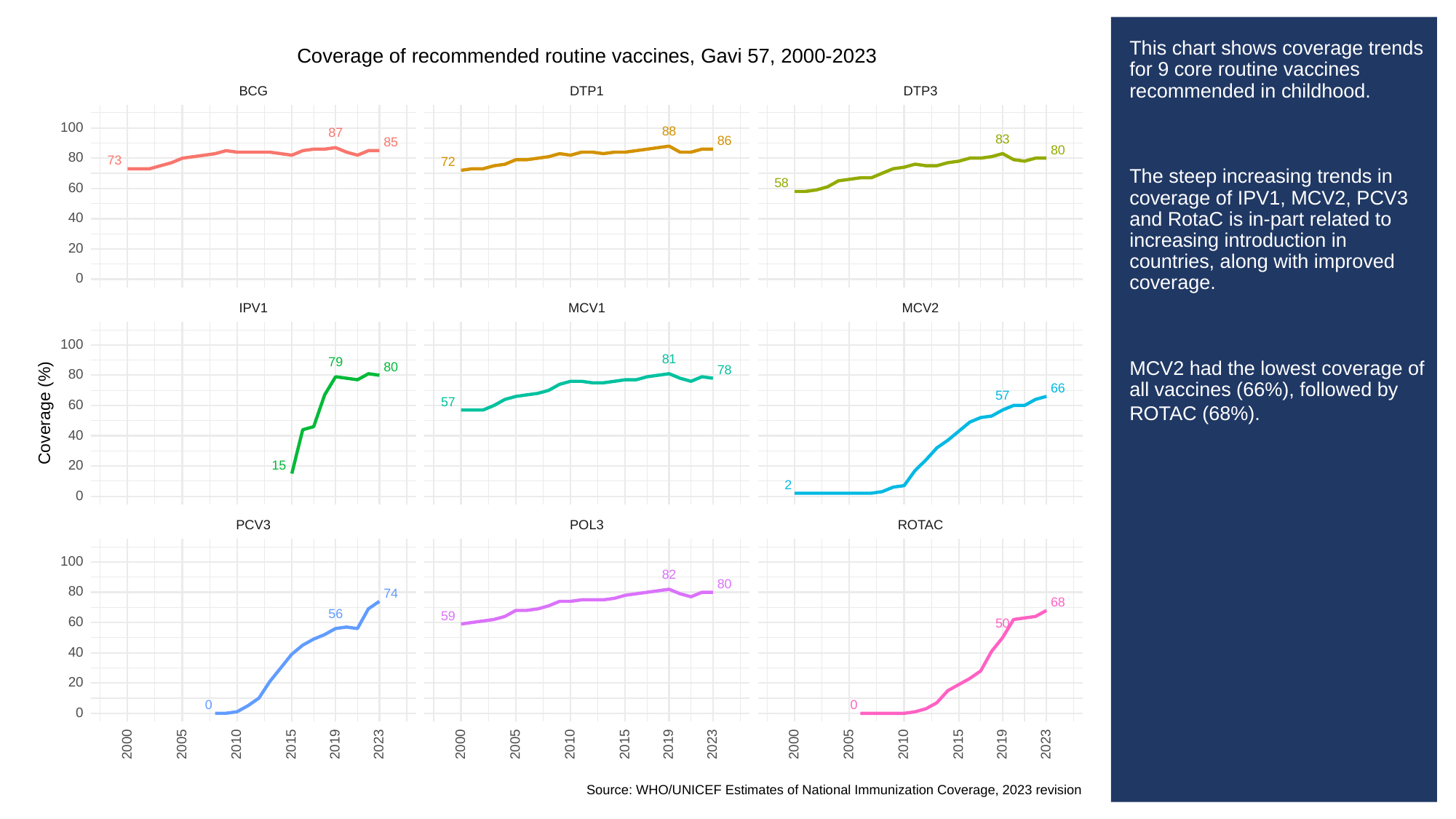

# This chart shows coverage trends for 9 core routine vaccines recommended in childhood.

The steep increasing trends in coverage of IPV1, MCV2, PCV3 and RotaC is in-part related to increasing introduction in countries, along with improved coverage.

MCV2 had the lowest coverage of all vaccines (66%), followed by
ROTAC (68%).

Coverage of recommended routine vaccines, Gavi 57, 2000-2023
BCG
DTP3
DTP1

100
88

87
83
86
85

80

80

73

72

58
60

40

20

0

MCV1
MCV2
IPV1

100

81
79

80
78
80

66

57

57
60
Coverage (%)

40

20
15

2
0

POL3
PCV3
ROTAC

100

82

80
80

74

68

56

59
60
50

40

20

0
0
0

2023
2023
2023
2000
2005
2010
2015
2019
2000
2005
2010
2015
2019
2000
2005
2010
2015
2019
Source: WHO/UNICEF Estimates of National Immunization Coverage, 2023 revision